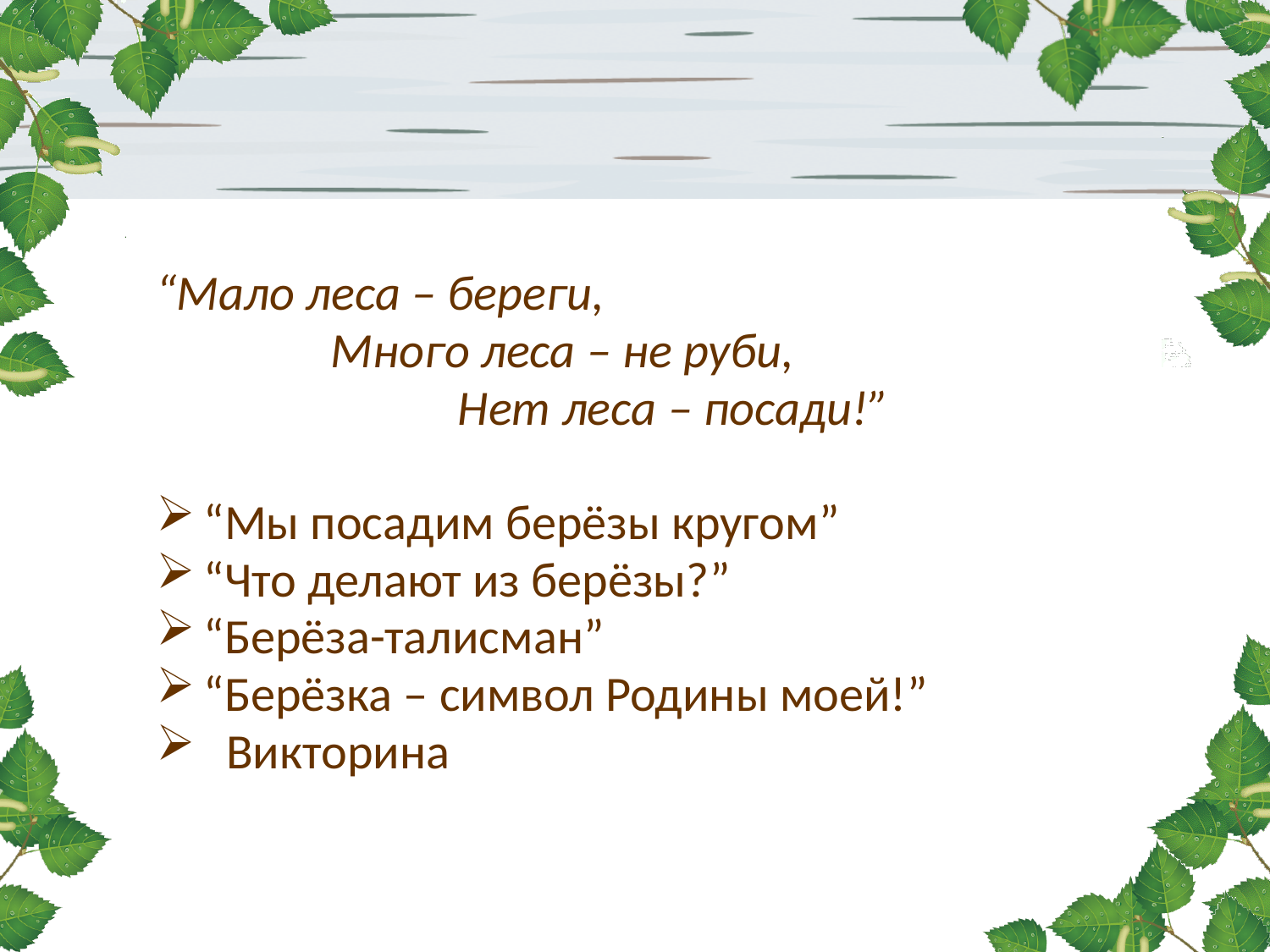

“Мало леса – береги,
		Много леса – не руби,
			Нет леса – посади!”

“Мы посадим берёзы кругом”
“Что делают из берёзы?”
“Берёза-талисман”
“Берёзка – символ Родины моей!”
  Викторина